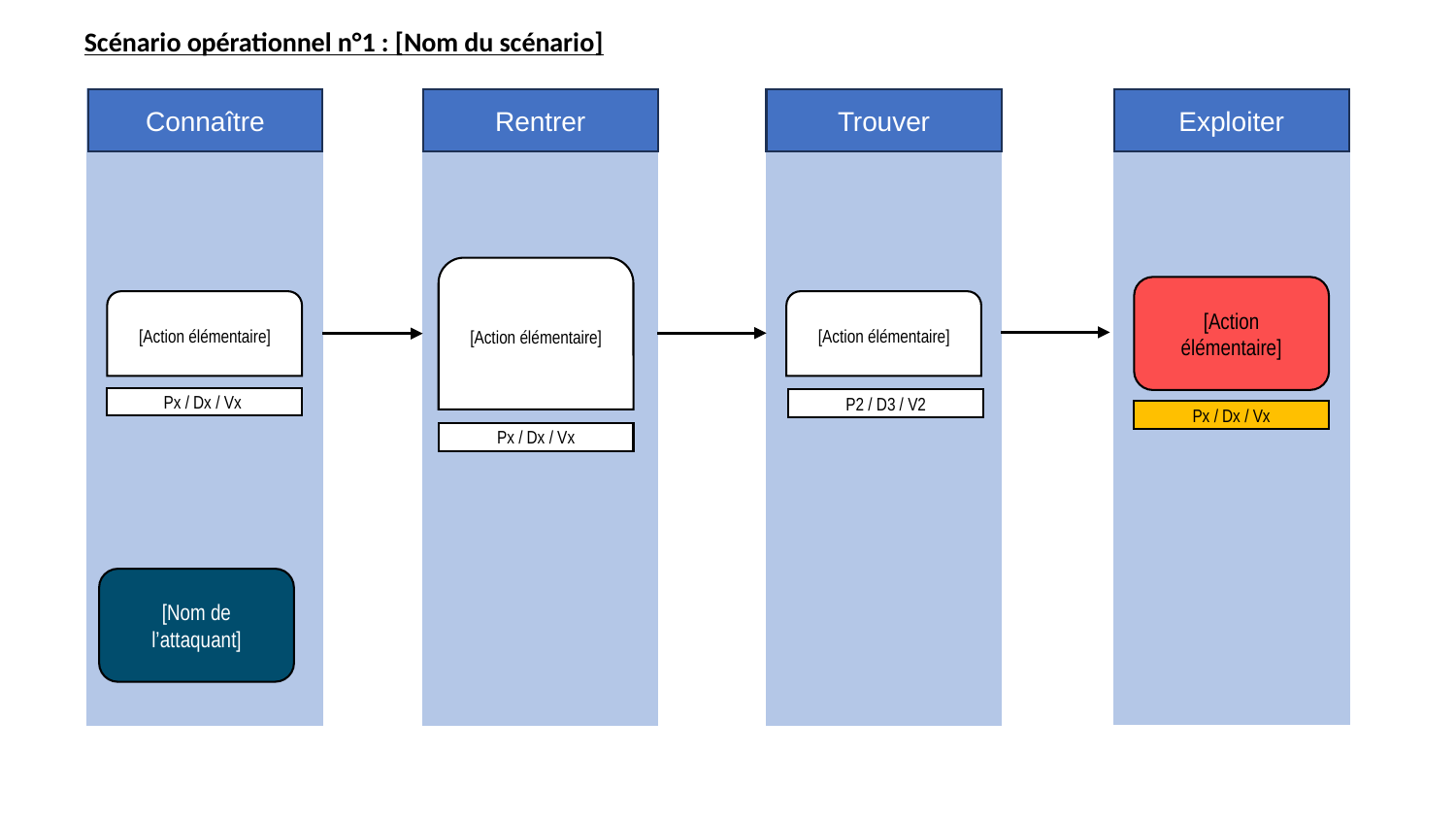

Scénario opérationnel n°1 : [Nom du scénario]
Rentrer
Trouver
Exploiter

Connaître
[Action élémentaire]
[Action élémentaire]
[Action élémentaire]
[Action élémentaire]
Px / Dx / Vx
P2 / D3 / V2
Px / Dx / Vx
Px / Dx / Vx
[Nom de l’attaquant]